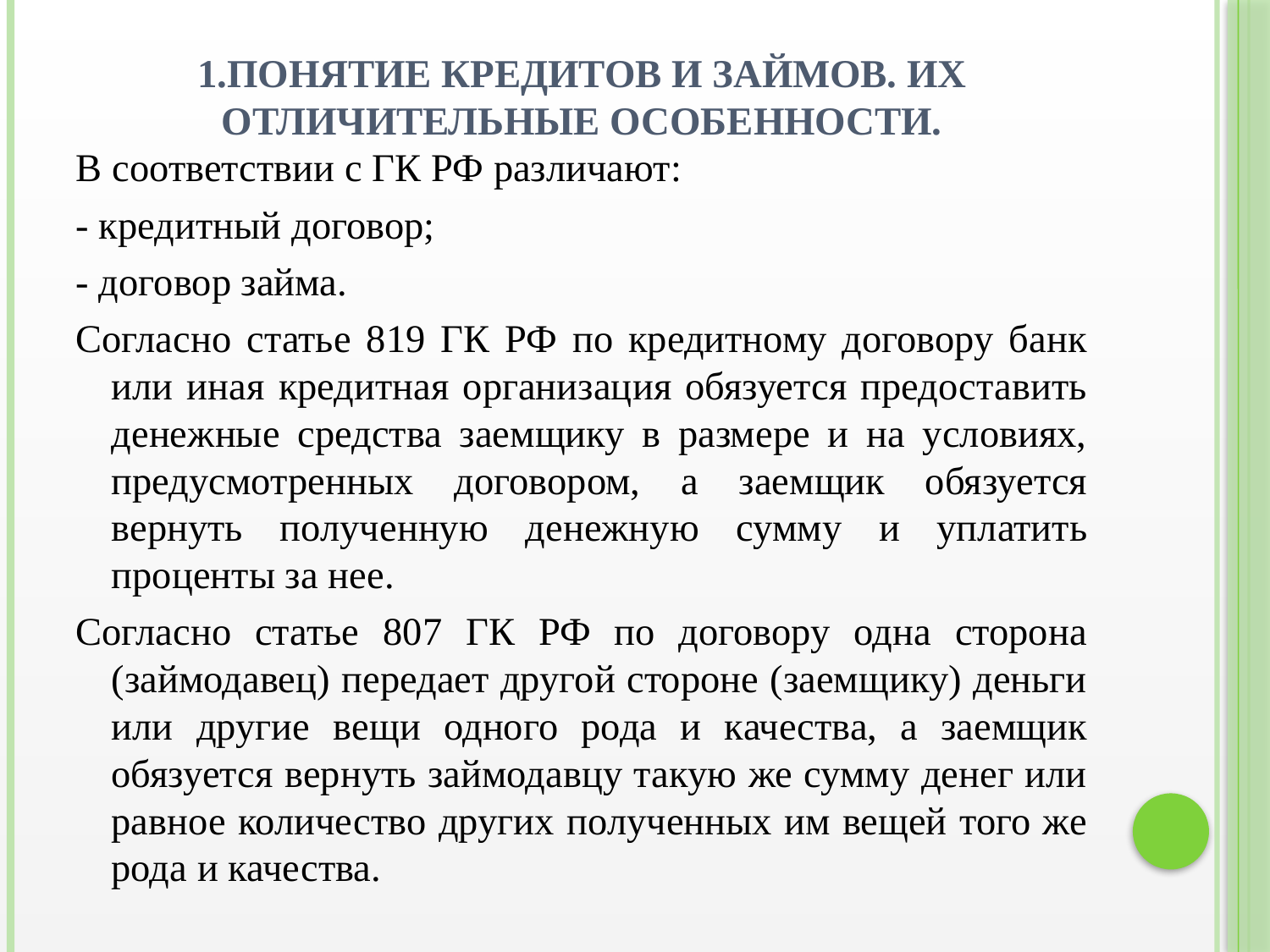

# 1.Понятие кредитов и займов. Их отличительные особенности.
В соответствии с ГК РФ различают:
- кредитный договор;
- договор займа.
Согласно статье 819 ГК РФ по кредитному договору банк или иная кредитная организация обязуется предоставить денежные средства заемщику в размере и на условиях, предусмотренных договором, а заемщик обязуется вернуть полученную денежную сумму и уплатить проценты за нее.
Согласно статье 807 ГК РФ по договору одна сторона (займодавец) передает другой стороне (заемщику) деньги или другие вещи одного рода и качества, а заемщик обязуется вернуть займодавцу такую же сумму денег или равное количество других полученных им вещей того же рода и качества.